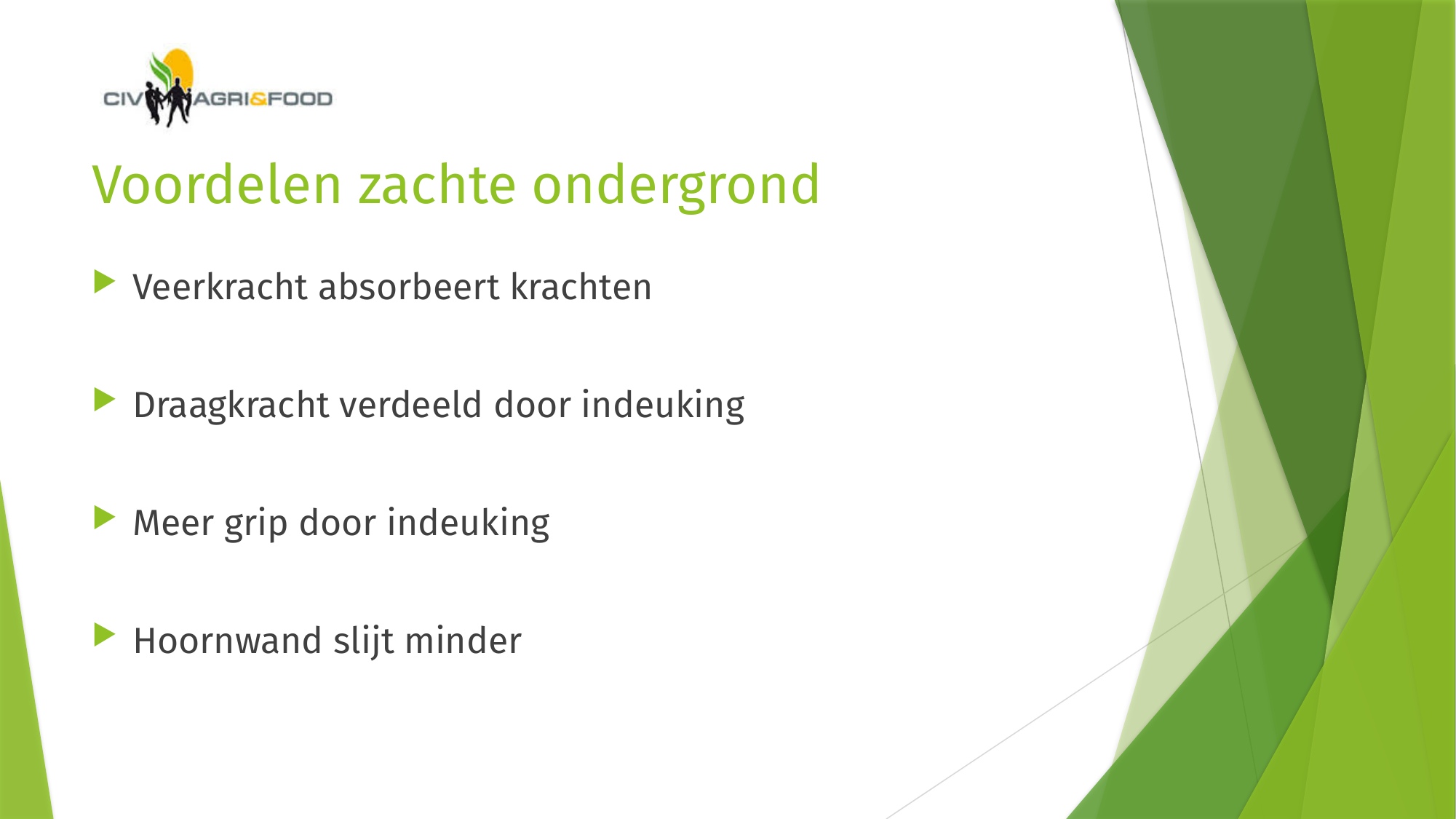

# Voordelen zachte ondergrond
Veerkracht absorbeert krachten

Draagkracht verdeeld door indeuking

Meer grip door indeuking

Hoornwand slijt minder